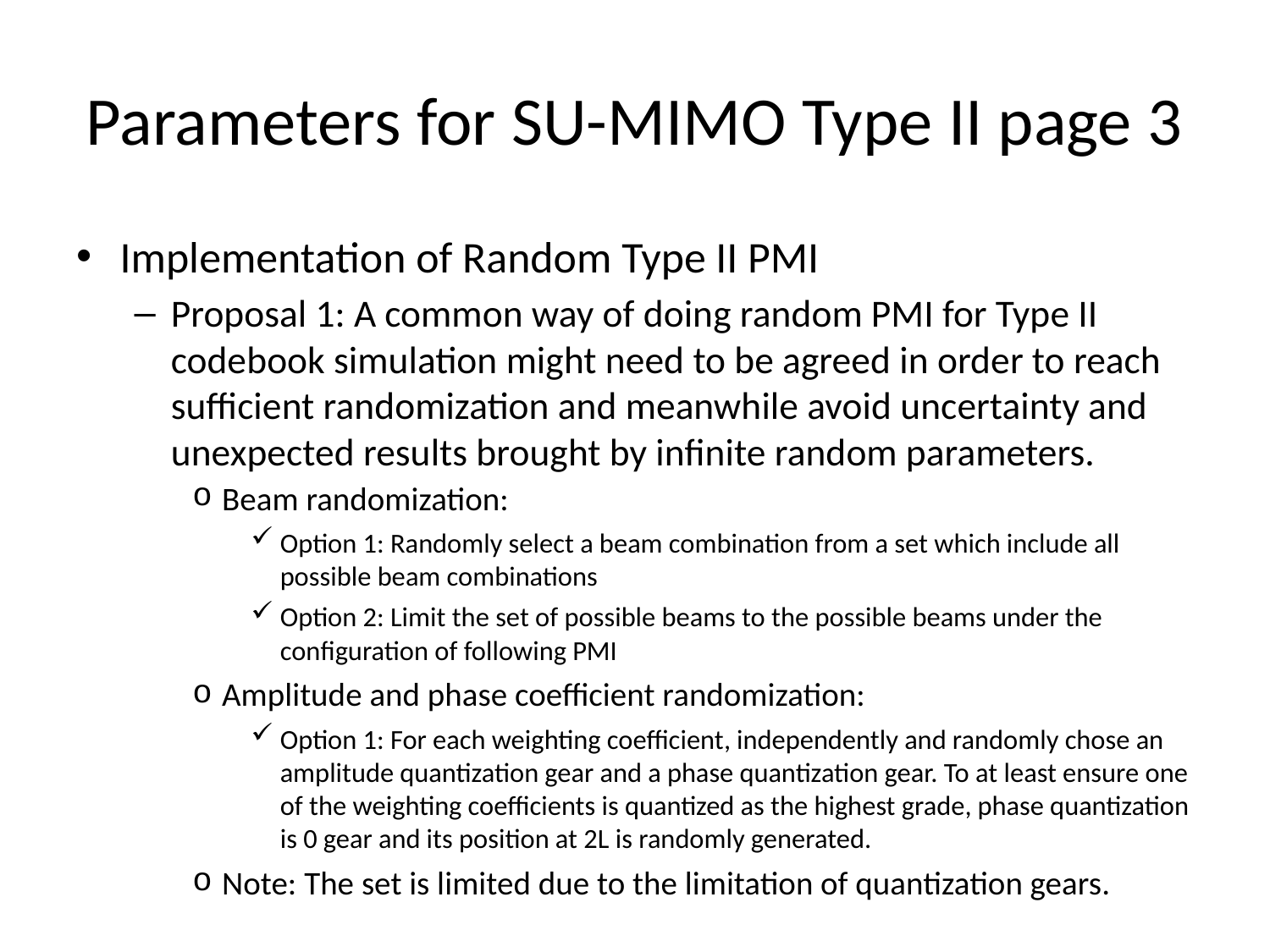

# Parameters for SU-MIMO Type II page 3
Implementation of Random Type II PMI
Proposal 1: A common way of doing random PMI for Type II codebook simulation might need to be agreed in order to reach sufficient randomization and meanwhile avoid uncertainty and unexpected results brought by infinite random parameters.
Beam randomization:
Option 1: Randomly select a beam combination from a set which include all possible beam combinations
Option 2: Limit the set of possible beams to the possible beams under the configuration of following PMI
Amplitude and phase coefficient randomization:
Option 1: For each weighting coefficient, independently and randomly chose an amplitude quantization gear and a phase quantization gear. To at least ensure one of the weighting coefficients is quantized as the highest grade, phase quantization is 0 gear and its position at 2L is randomly generated.
Note: The set is limited due to the limitation of quantization gears.